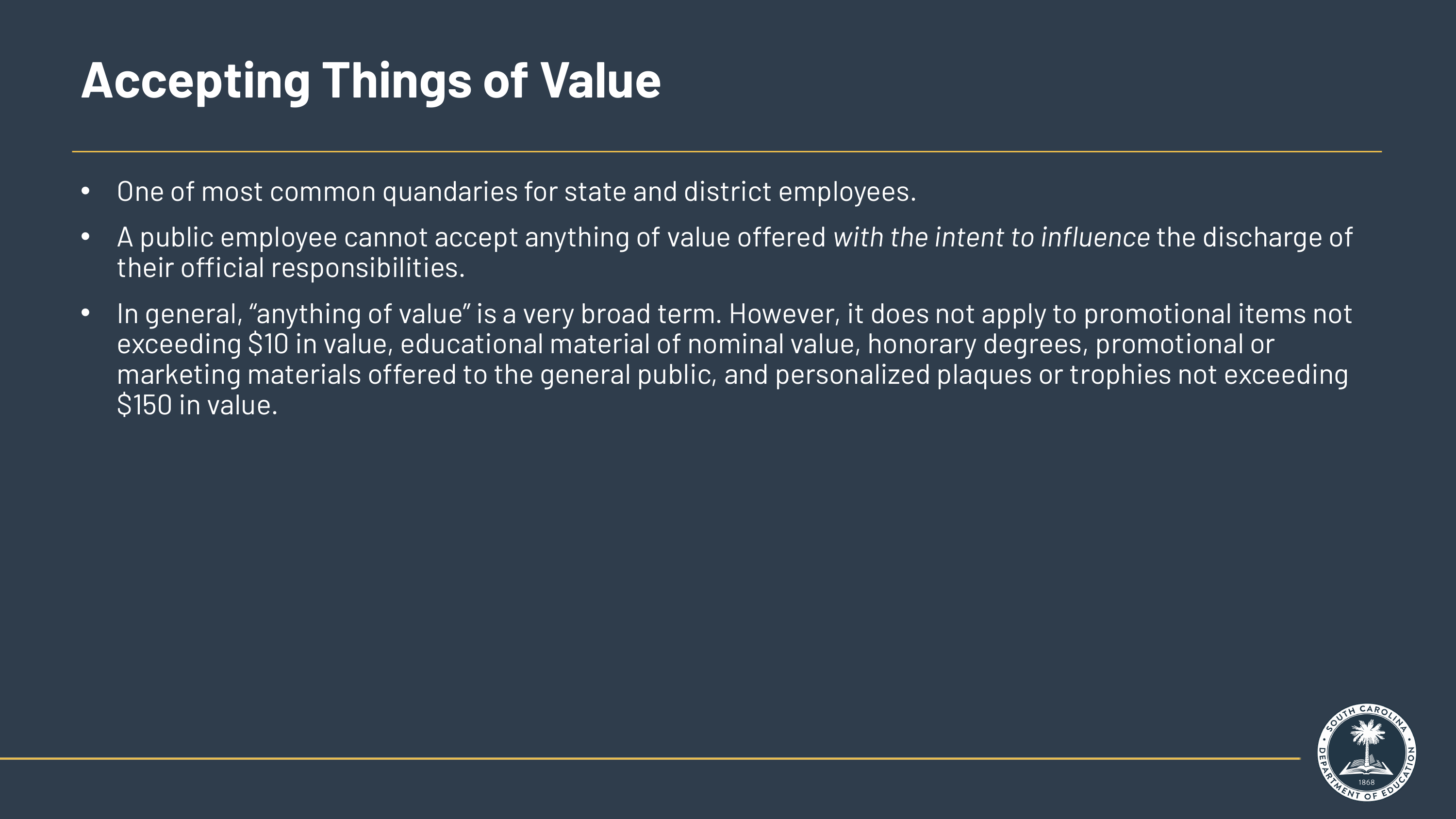

# Accepting Things of Value
One of most common quandaries for state and district employees.
A public employee cannot accept anything of value offered with the intent to influence the discharge of their official responsibilities.
In general, “anything of value” is a very broad term. However, it does not apply to promotional items not exceeding $10 in value, educational material of nominal value, honorary degrees, promotional or marketing materials offered to the general public, and personalized plaques or trophies not exceeding $150 in value.